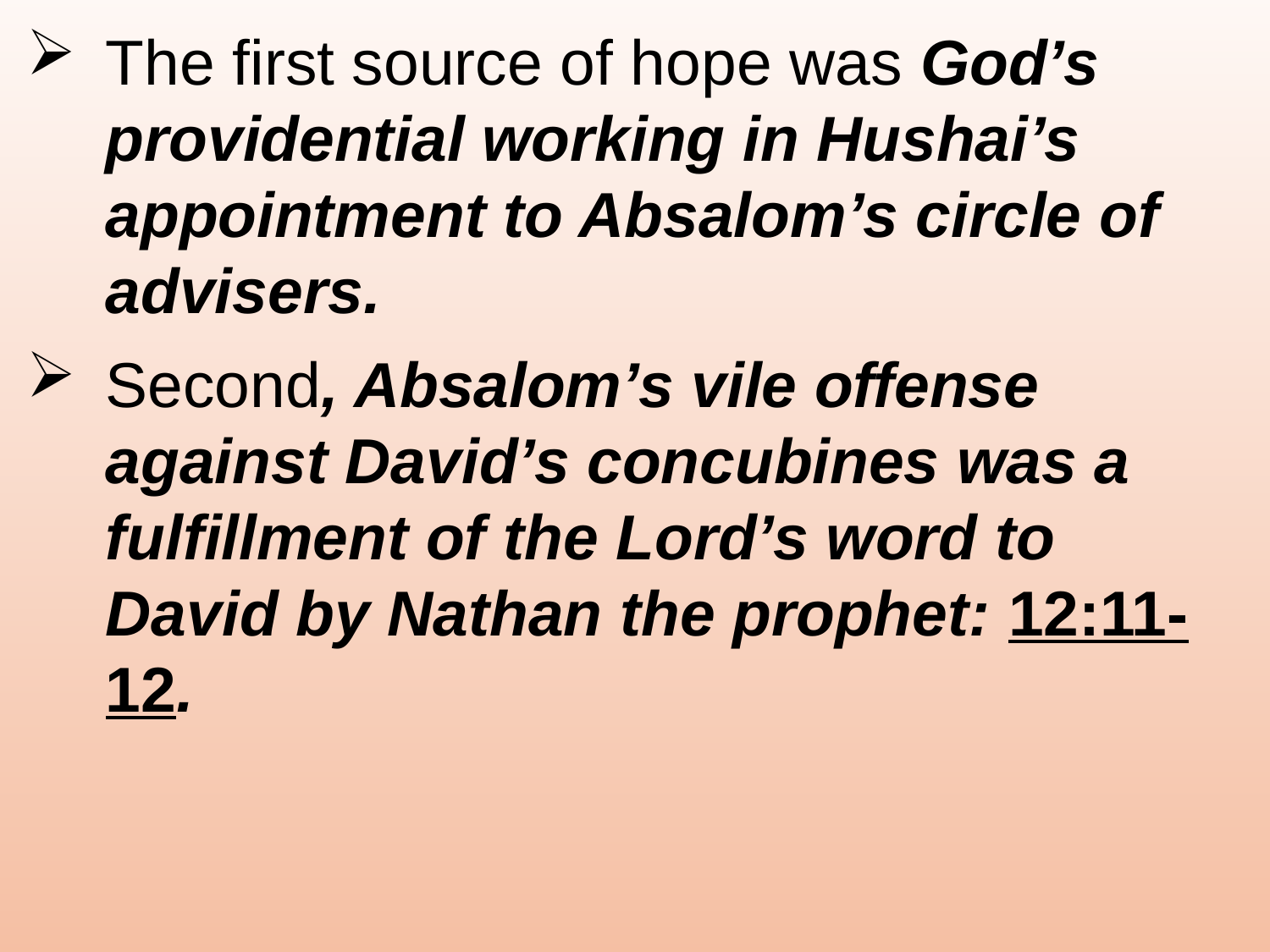

The first source of hope was God’s providential working in Hushai’s appointment to Absalom’s circle of advisers.
Second, Absalom’s vile offense against David’s concubines was a fulfillment of the Lord’s word to David by Nathan the prophet: 12:11-12.